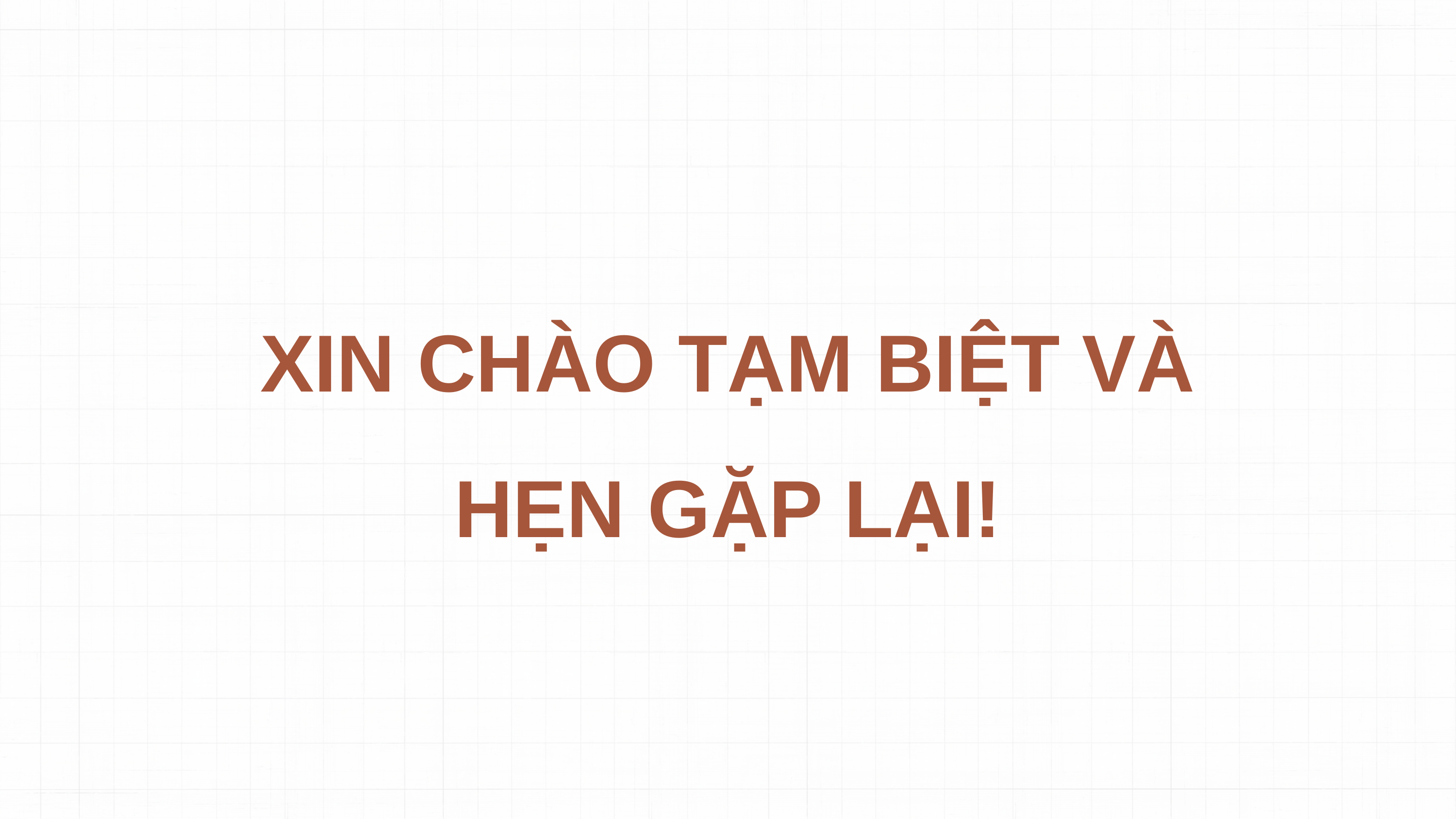

XIN CHÀO TẠM BIỆT VÀ HẸN GẶP LẠI!